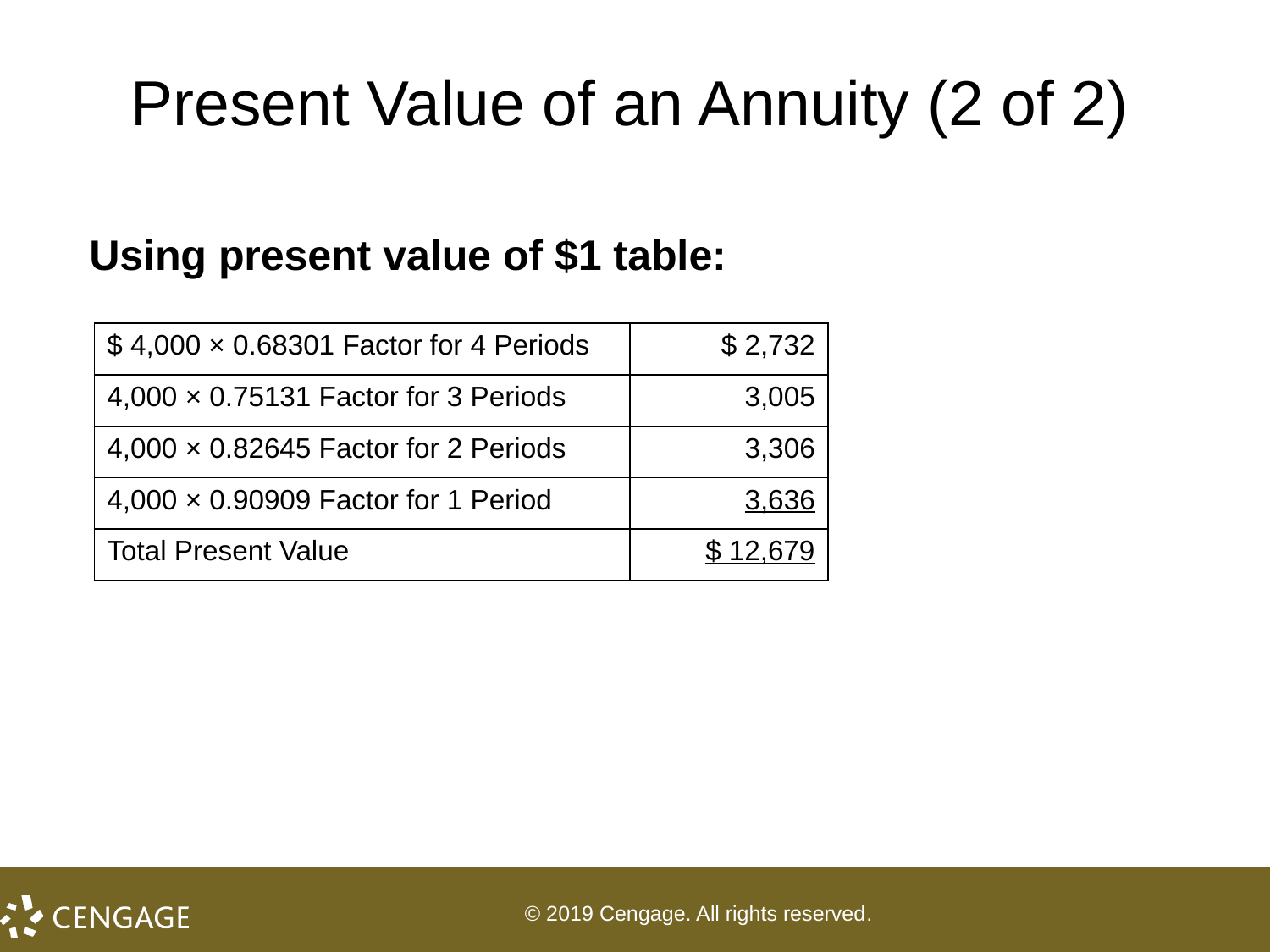

# Present Value of an Annuity (2 of 2)
Using present value of $1 table:
| $ 4,000 × 0.68301 Factor for 4 Periods | $ 2,732 |
| --- | --- |
| 4,000 × 0.75131 Factor for 3 Periods | 3,005 |
| 4,000 × 0.82645 Factor for 2 Periods | 3,306 |
| 4,000 × 0.90909 Factor for 1 Period | 3,636 |
| Total Present Value | $ 12,679 |